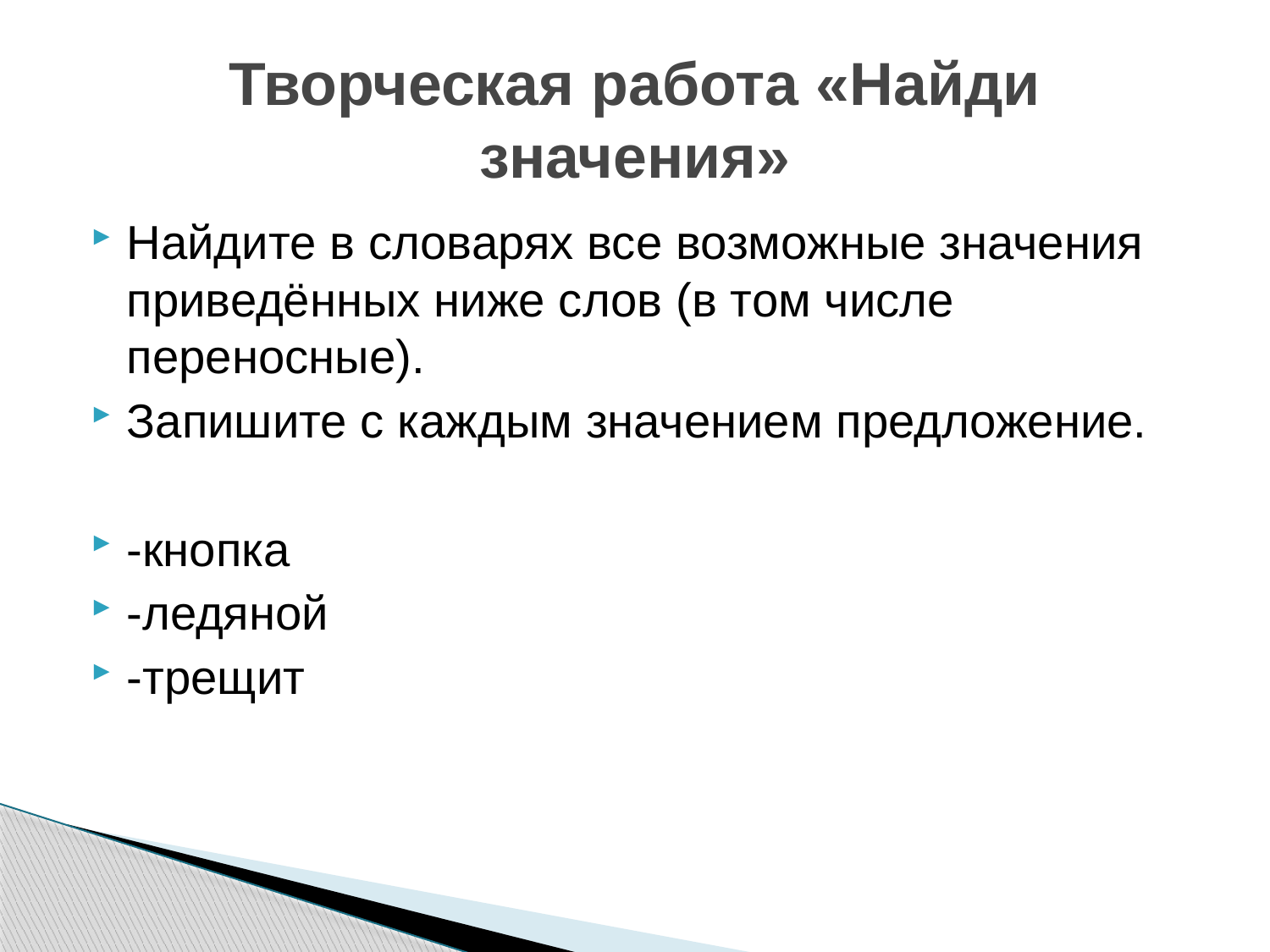

# Творческая работа «Найди значения»
Найдите в словарях все возможные значения приведённых ниже слов (в том числе переносные).
Запишите с каждым значением предложение.

-кнопка
-ледяной
-трещит